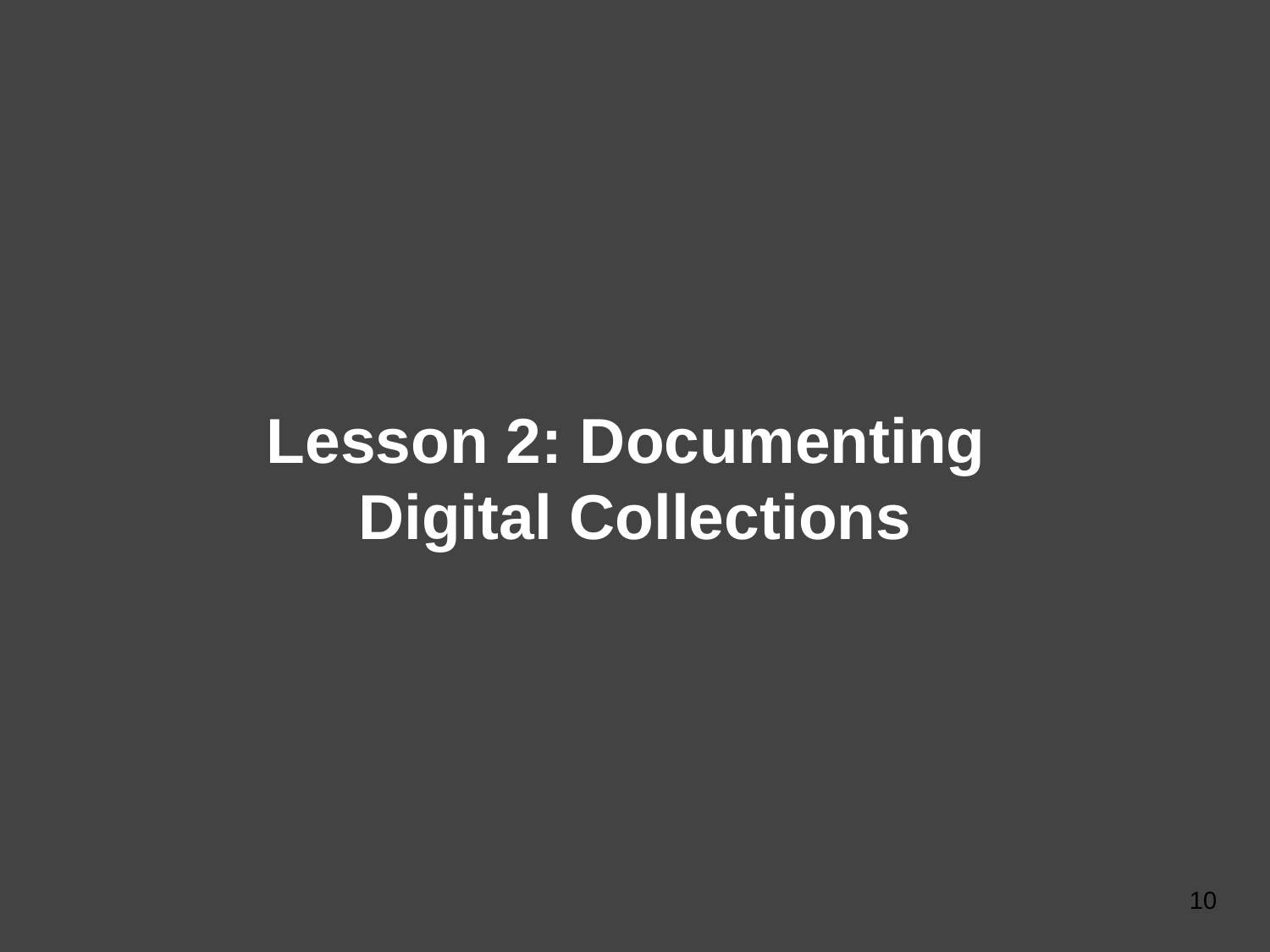

# Lesson 2: Documenting Digital Collections
10